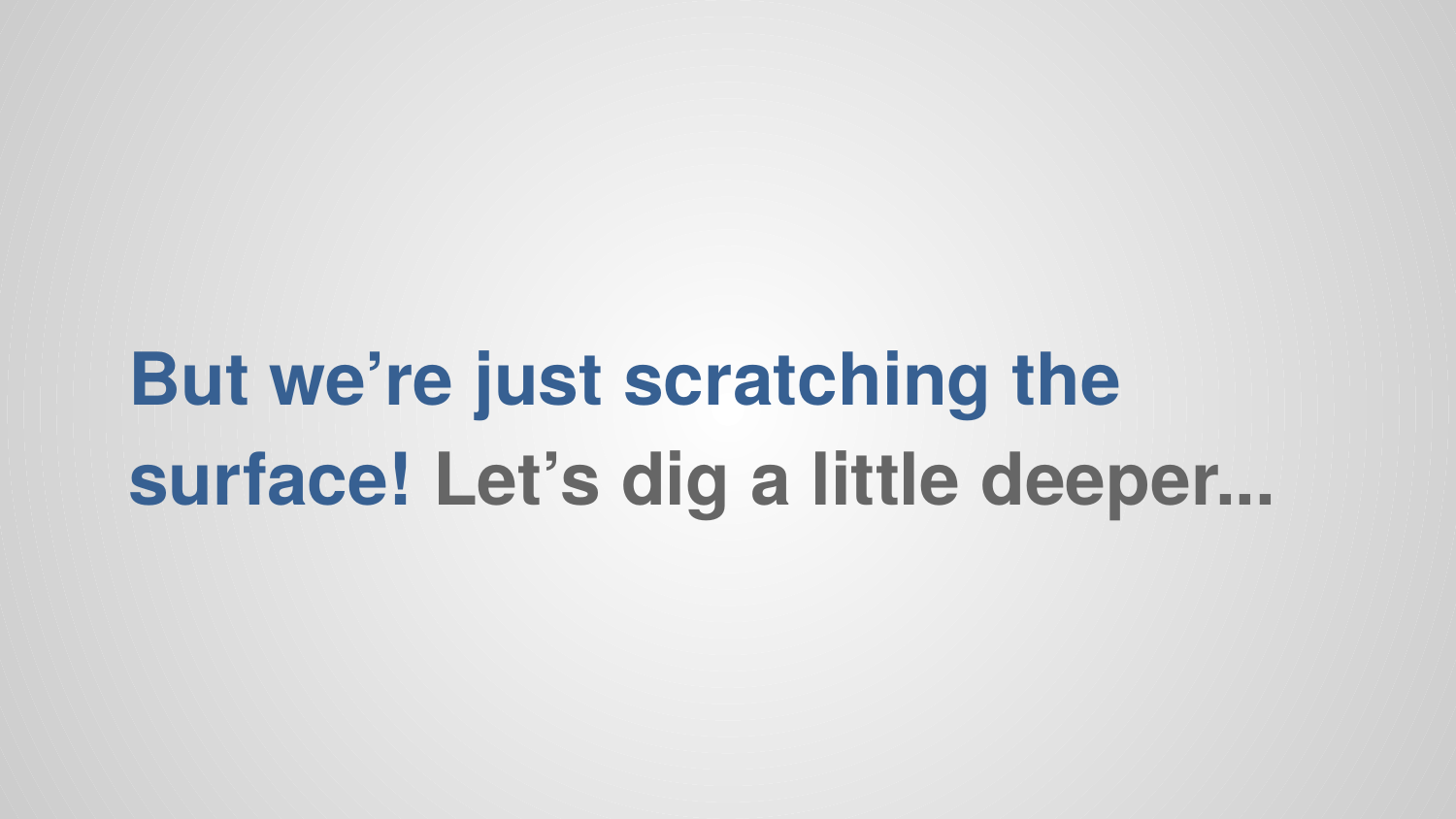

But we’re just scratching the surface! Let’s dig a little deeper...